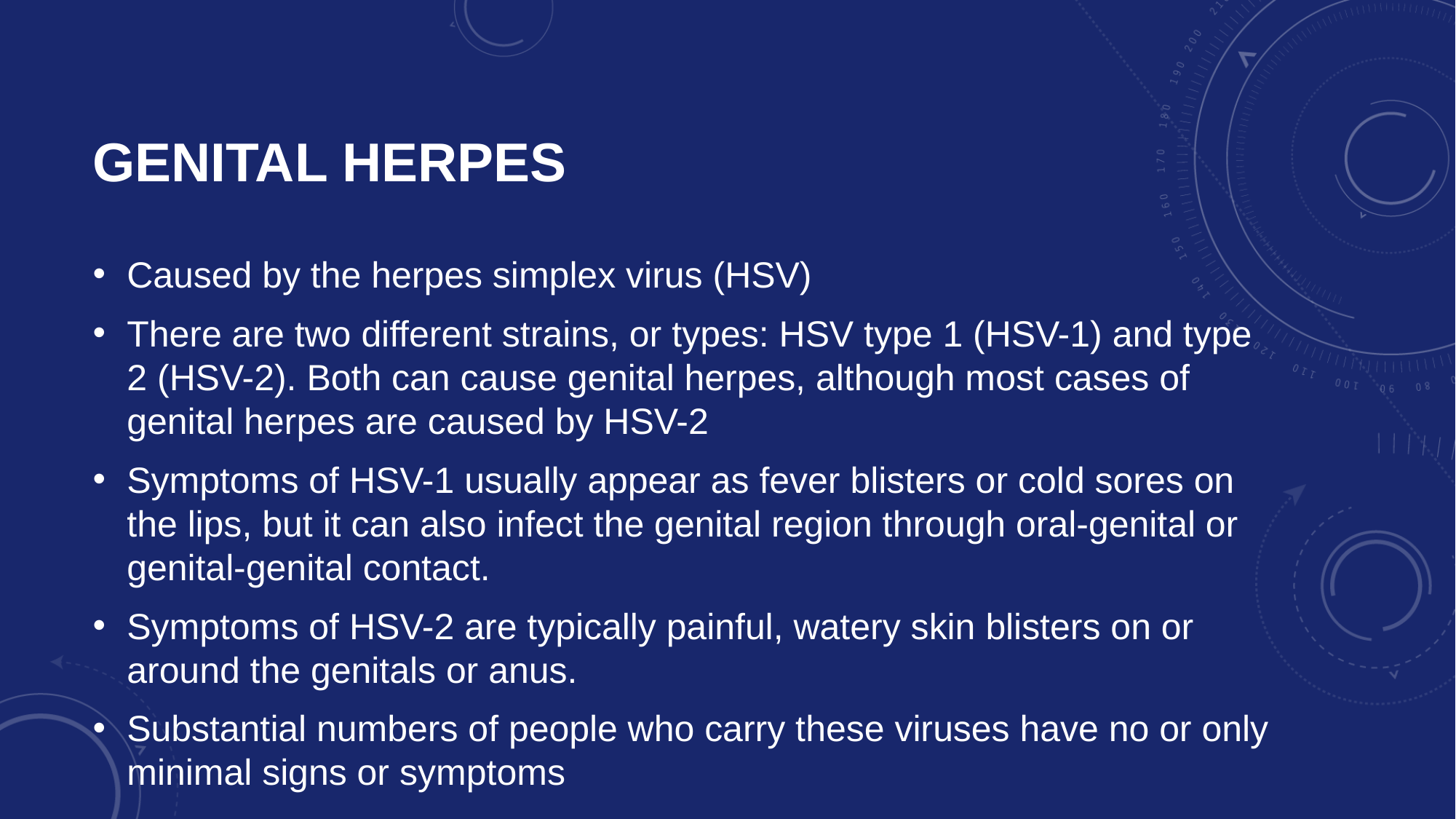

# Genital Herpes
Caused by the herpes simplex virus (HSV)
There are two different strains, or types: HSV type 1 (HSV-1) and type 2 (HSV-2). Both can cause genital herpes, although most cases of genital herpes are caused by HSV-2
Symptoms of HSV-1 usually appear as fever blisters or cold sores on the lips, but it can also infect the genital region through oral-genital or genital-genital contact.
Symptoms of HSV-2 are typically painful, watery skin blisters on or around the genitals or anus.
Substantial numbers of people who carry these viruses have no or only minimal signs or symptoms